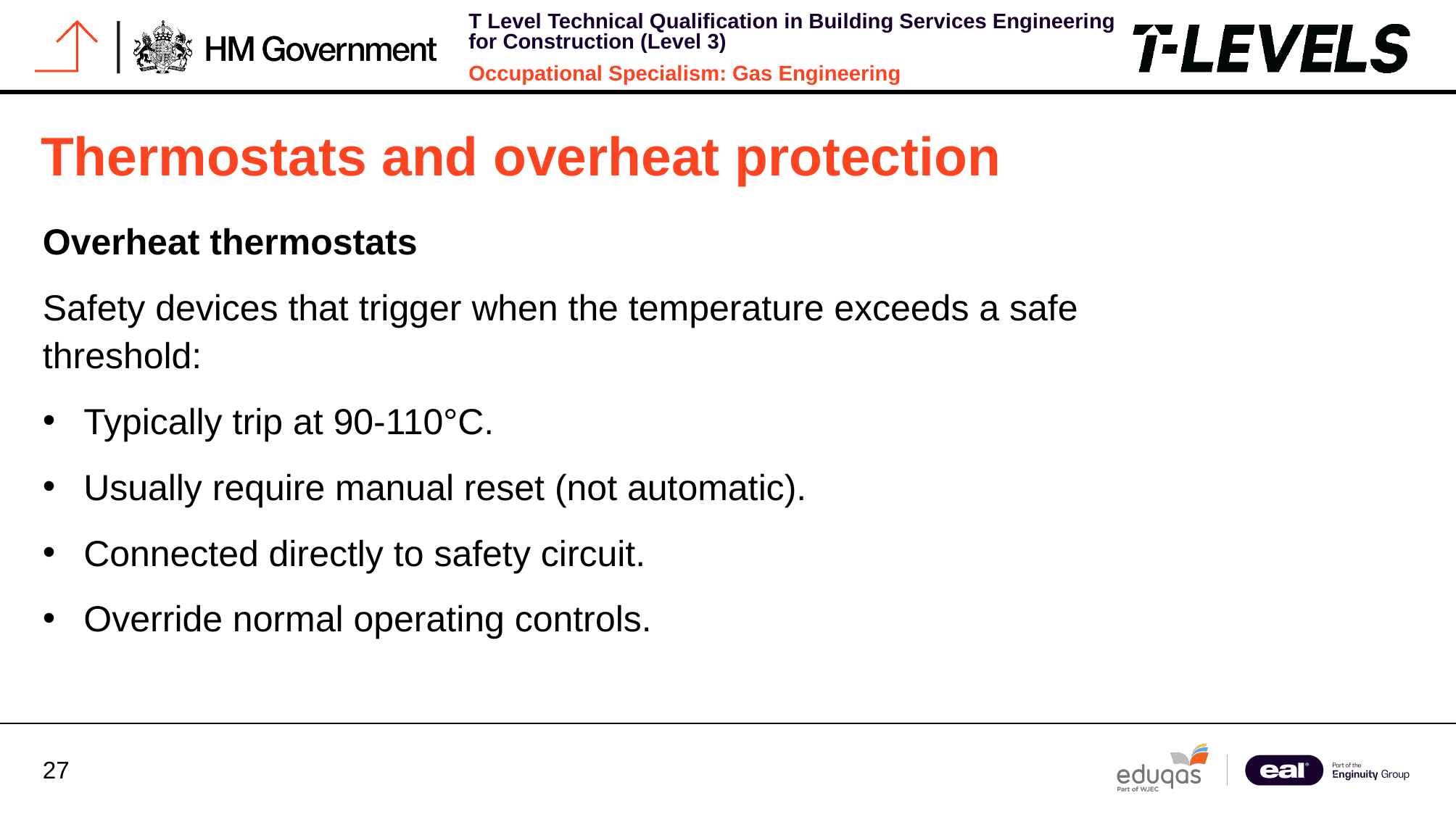

# Thermostats and overheat protection
Overheat thermostats
Safety devices that trigger when the temperature exceeds a safe threshold:
Typically trip at 90-110°C.
Usually require manual reset (not automatic).
Connected directly to safety circuit.
Override normal operating controls.